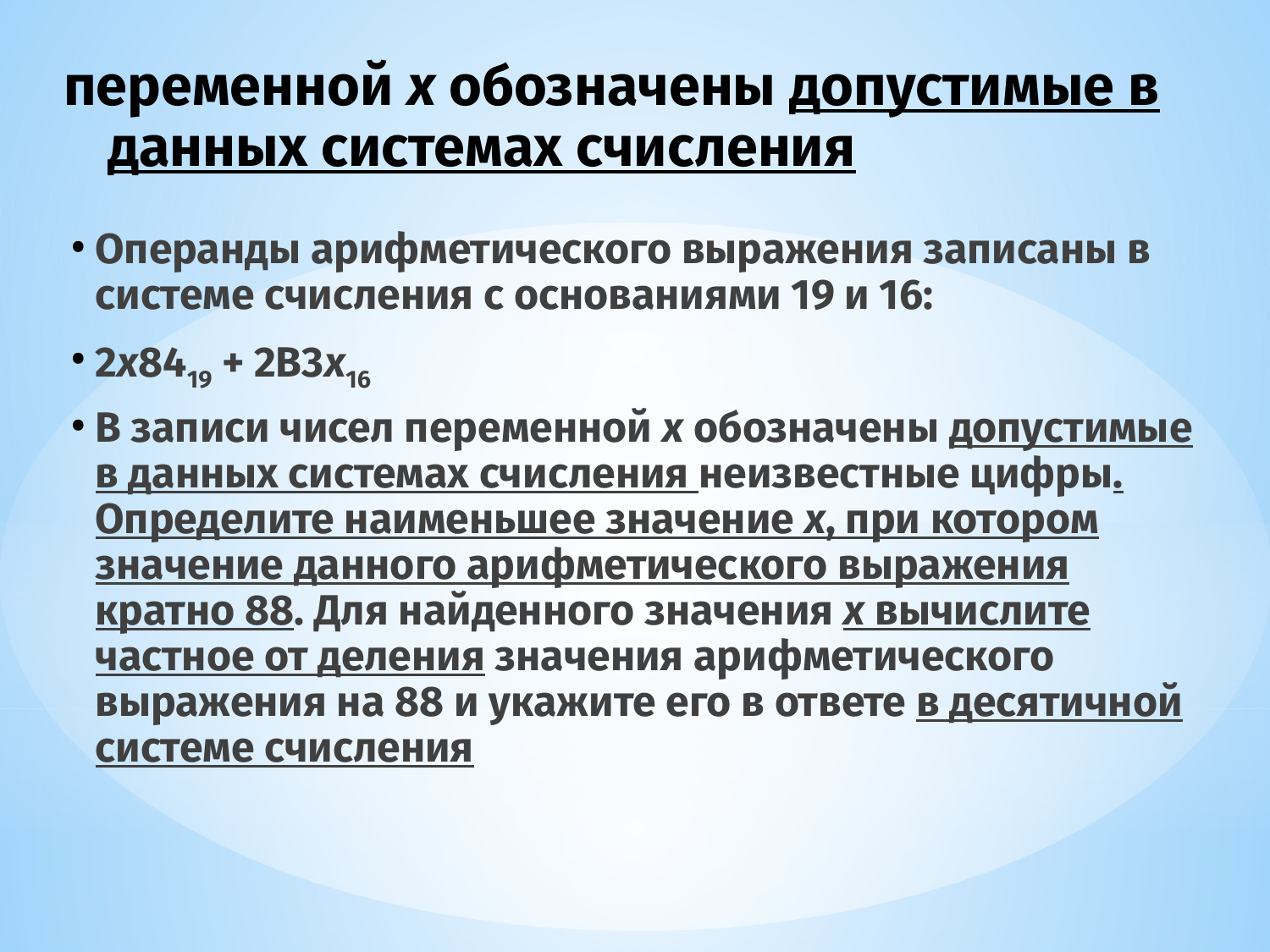

# переменной x обозначены допустимые в данных системах счисления
Операнды арифметического выражения записаны в системе счисления с основаниями 19 и 16:
2x8419 + 2B3x16
В записи чисел переменной x обозначены допустимые в данных системах счисления неизвестные цифры. Определите наименьшее значение x, при котором значение данного арифметического выражения кратно 88. Для найденного значения x вычислите частное от деления значения арифметического выражения на 88 и укажите его в ответе в десятичной системе счисления